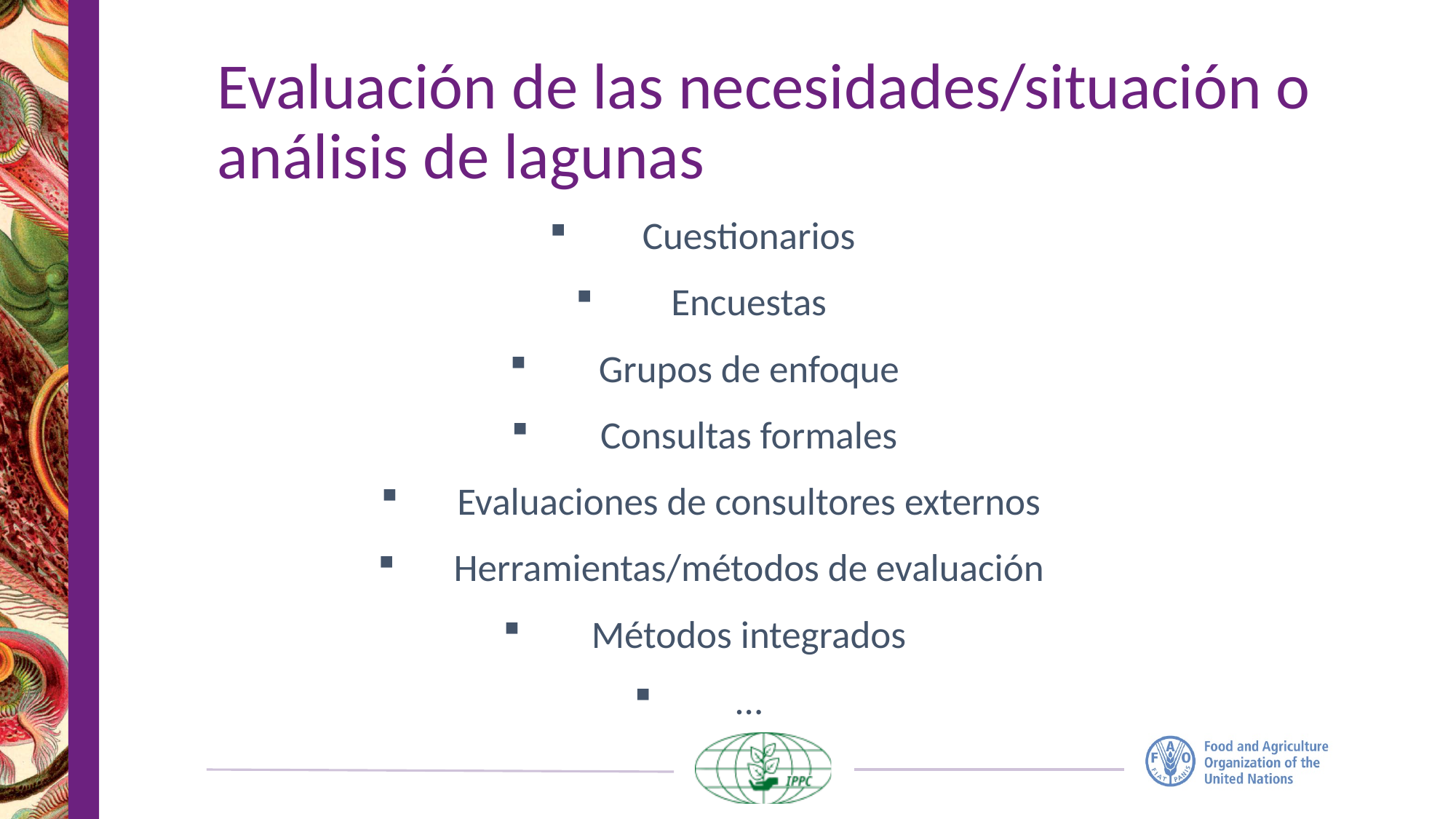

# Evaluación de las necesidades/situación o análisis de lagunas
Cuestionarios
Encuestas
Grupos de enfoque
Consultas formales
Evaluaciones de consultores externos
Herramientas/métodos de evaluación
Métodos integrados
…